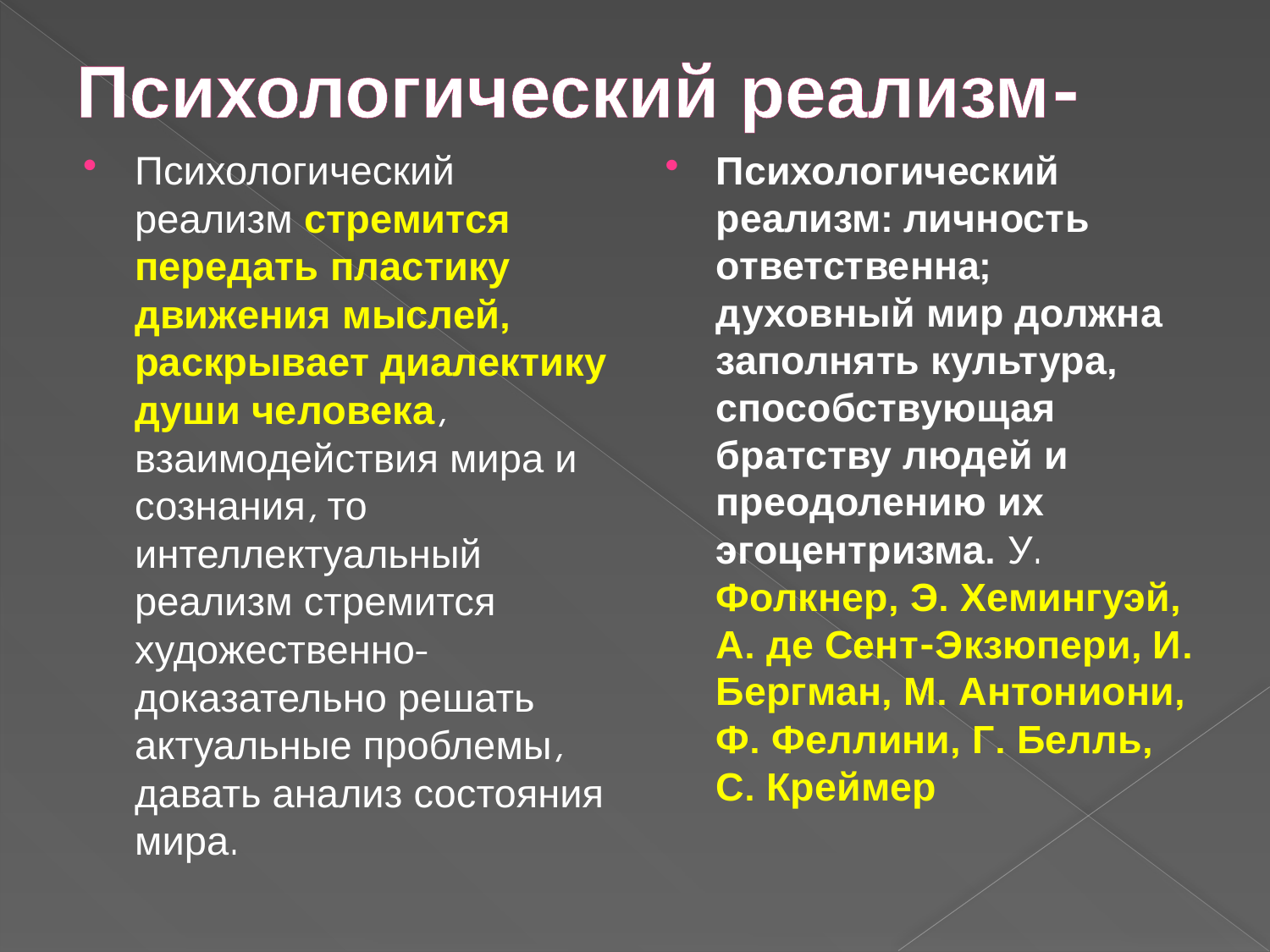

# Психологический реализм-
Психологический реализм стремится передать пластику движения мыслей, раскрывает диалектику души человека, взаимодействия мира и сознания, то интеллектуальный реализм стремится художественно-доказательно решать актуальные проблемы, давать анализ состояния мира.
Психологический реализм: личность ответственна; духовный мир должна заполнять культура, способствующая братству людей и преодолению их эгоцентризма. У. Фолкнер, Э. Хемингуэй, А. де Сент-Экзюпери, И. Бергман, М. Антониони, Ф. Феллини, Г. Белль, С. Креймер